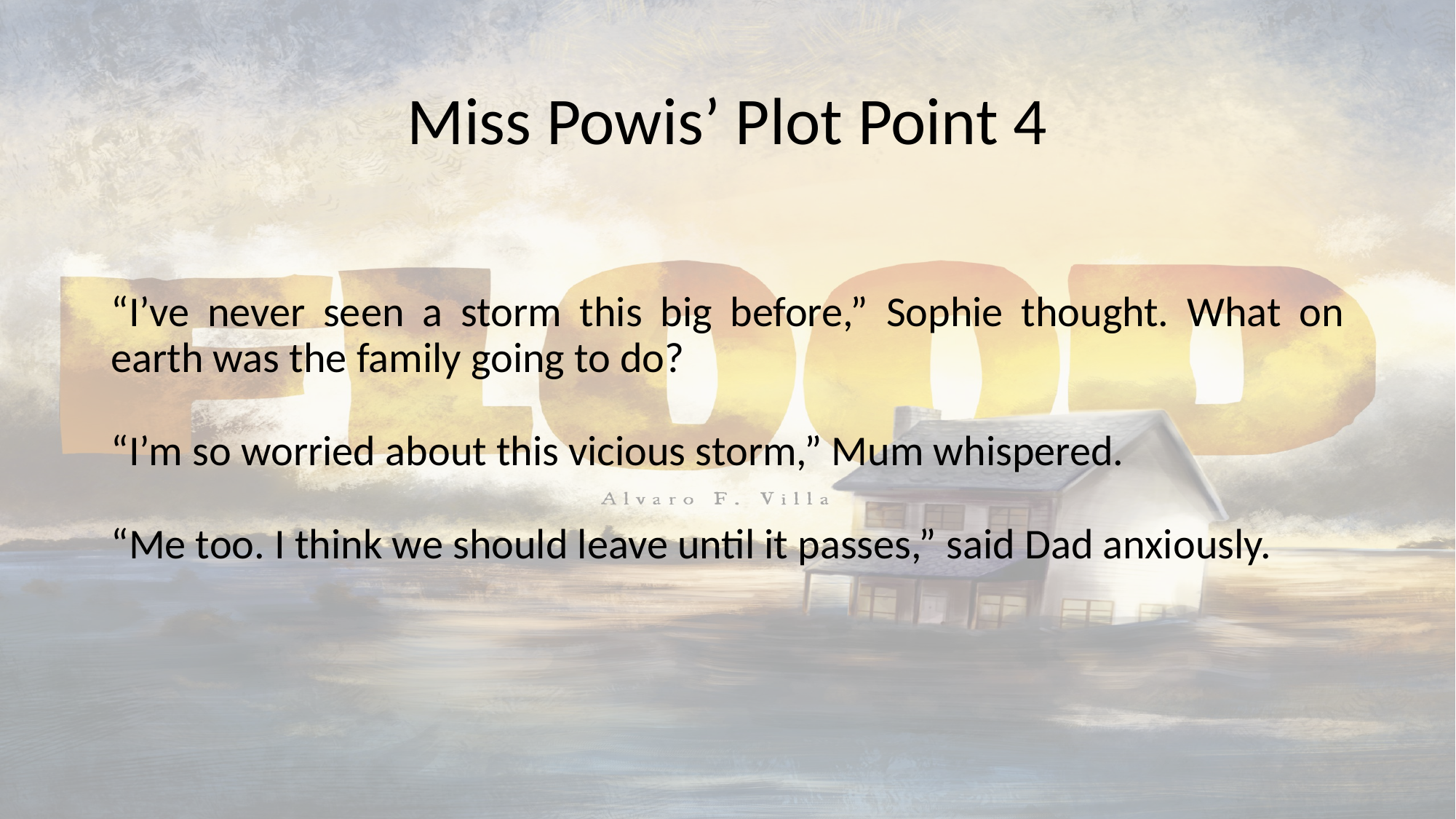

# Miss Powis’ Plot Point 4

“I’ve never seen a storm this big before,” Sophie thought. What on earth was the family going to do?

“I’m so worried about this vicious storm,” Mum whispered.

“Me too. I think we should leave until it passes,” said Dad anxiously.